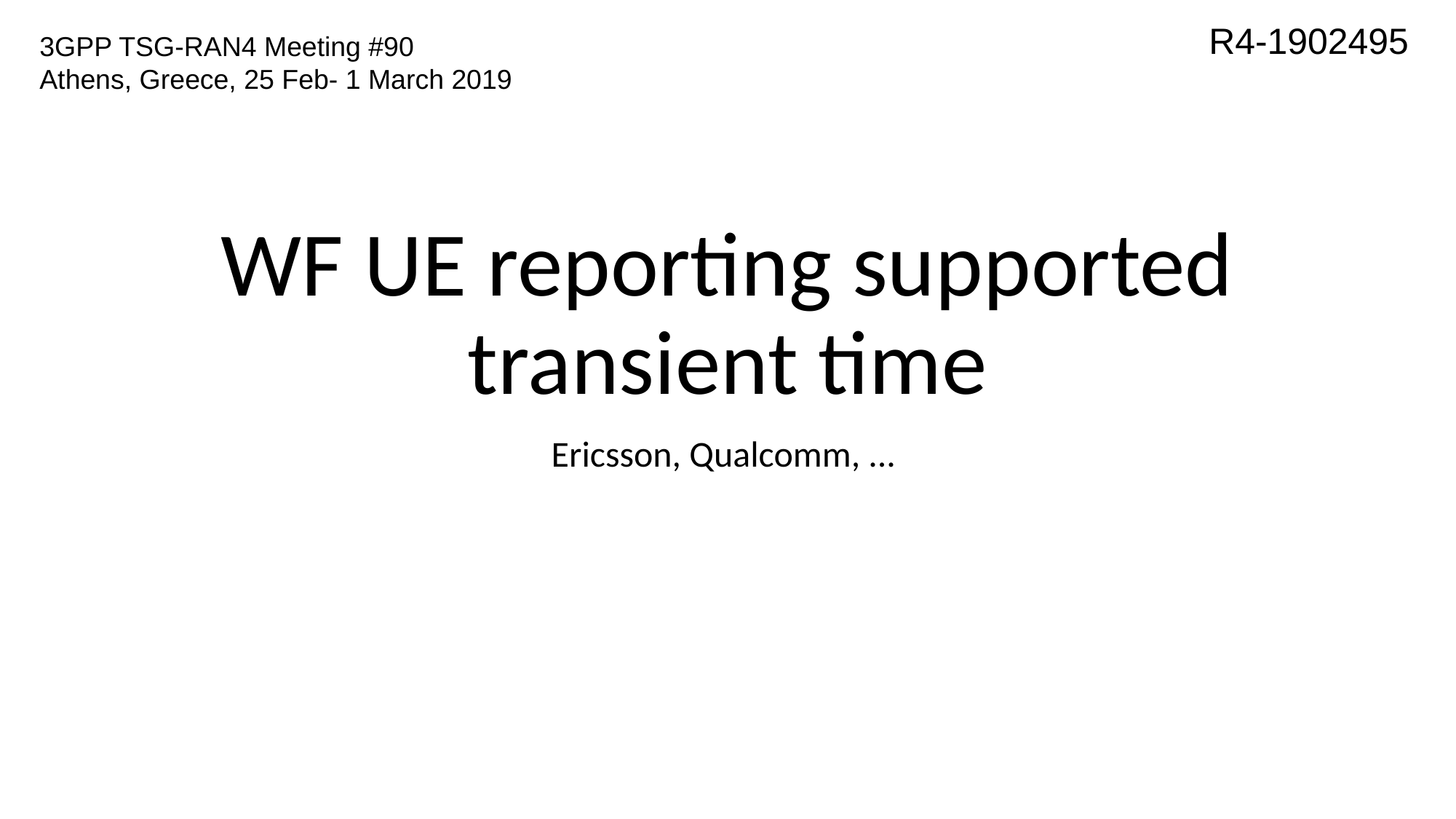

R4-1902495
3GPP TSG-RAN4 Meeting #90
Athens, Greece, 25 Feb- 1 March 2019
# WF UE reporting supported transient time
Ericsson, Qualcomm, ...